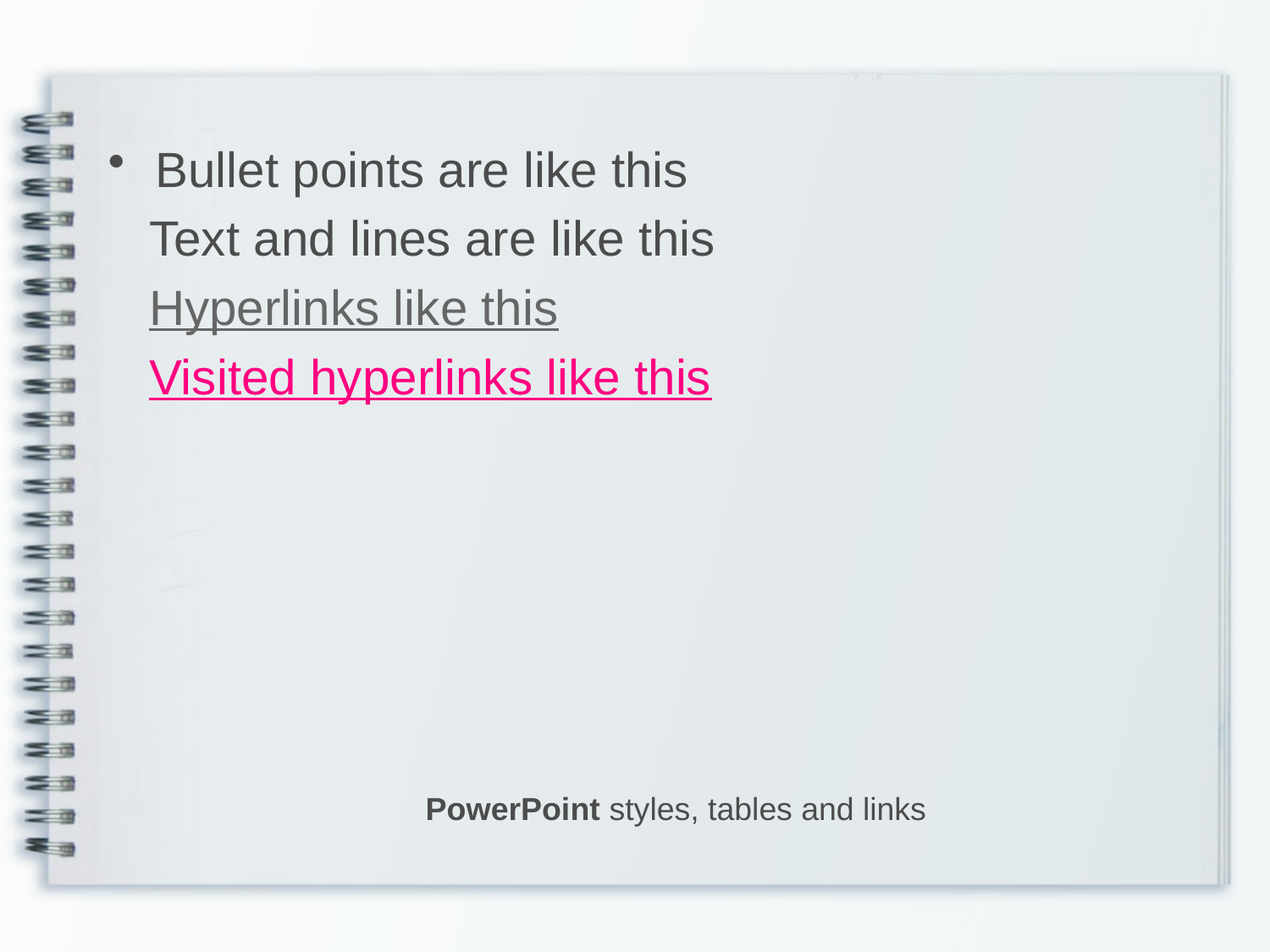

Bullet points are like this
   Text and lines are like this
   Hyperlinks like this
   Visited hyperlinks like this

PowerPoint styles, tables and links